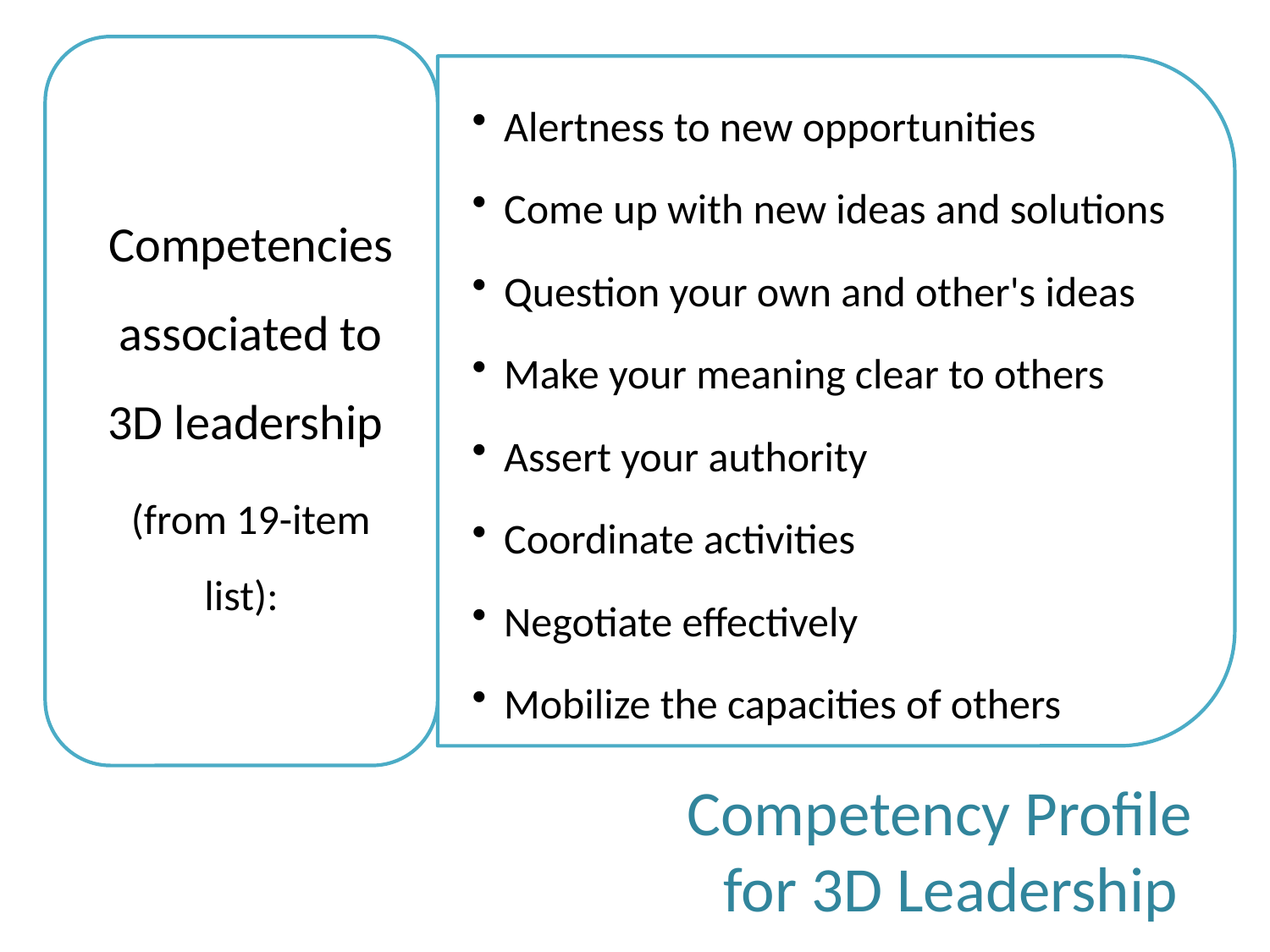

Alertness to new opportunities
Come up with new ideas and solutions
Question your own and other's ideas
Make your meaning clear to others
Assert your authority
Coordinate activities
Negotiate effectively
Mobilize the capacities of others
Competencies associated to 3D leadership
(from 19-item list):
Competency Profile for 3D Leadership